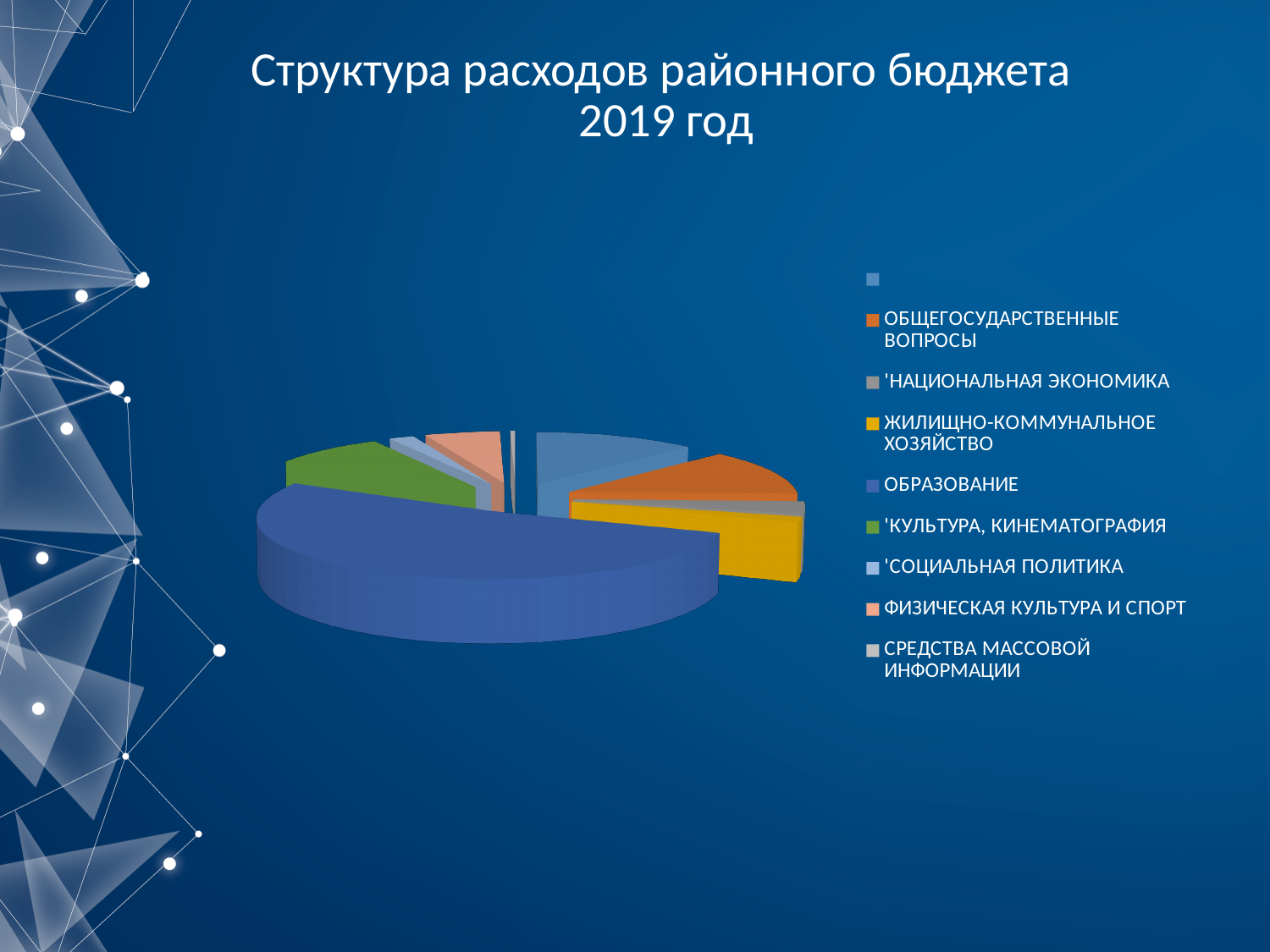

# Структура расходов районного бюджета 2019 год

[unsupported chart]